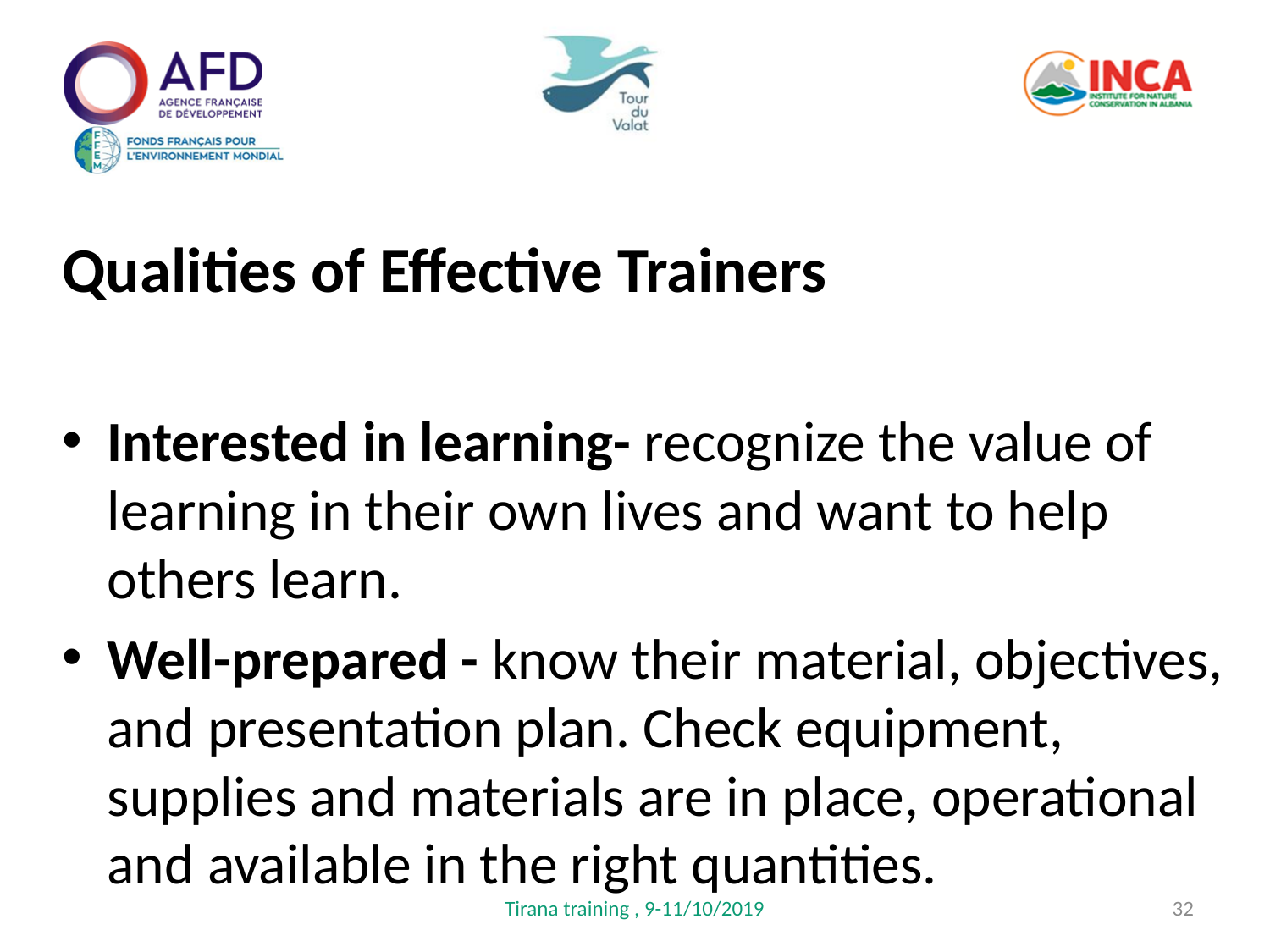

Qualities of Effective Trainers

Interested in learning- recognize the value of learning in their own lives and want to help others learn.
Well-prepared - know their material, objectives, and presentation plan. Check equipment, supplies and materials are in place, operational  and available in the right quantities.
Tirana training , 9-11/10/2019
32